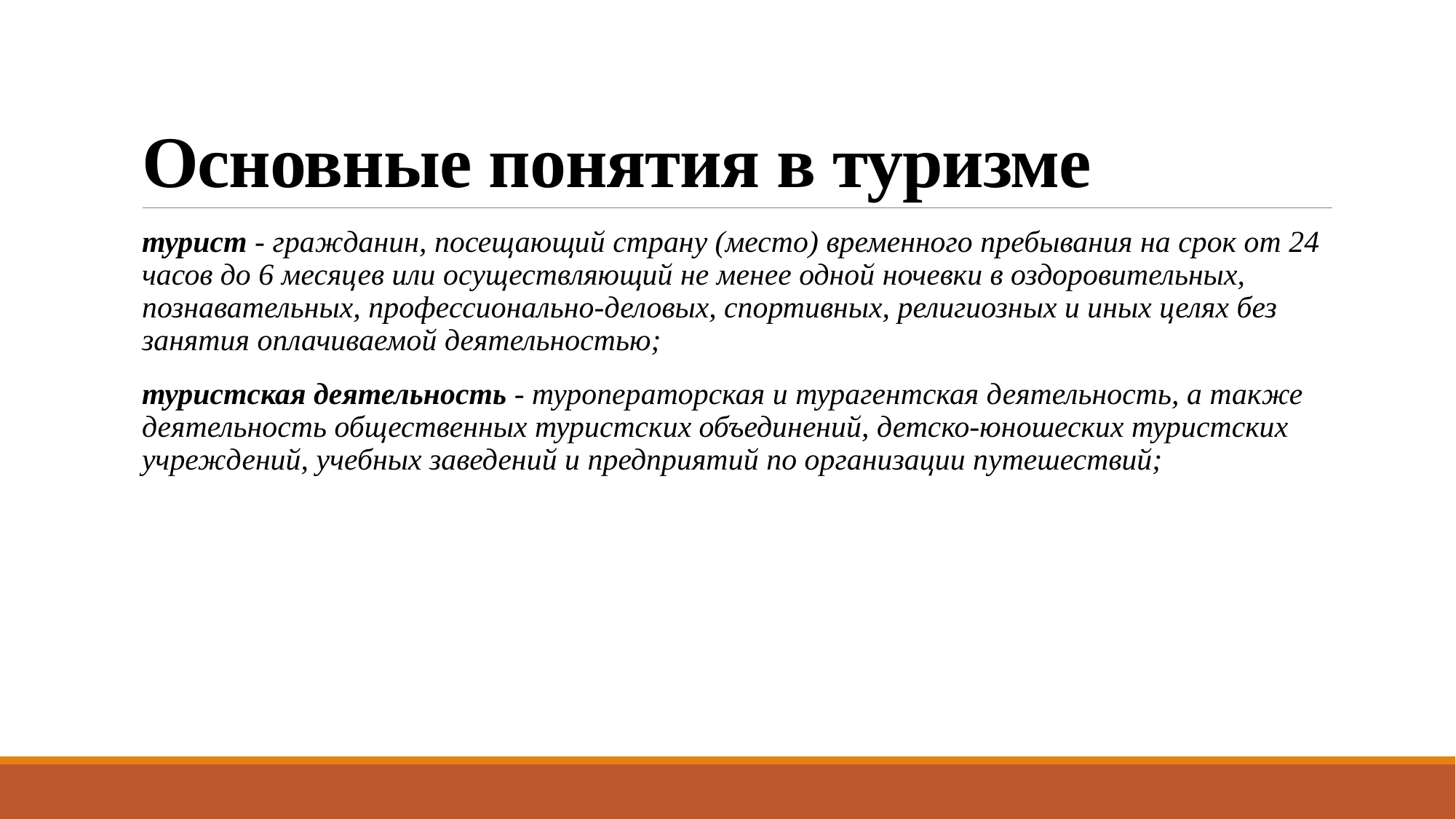

# Основные понятия в туризме
турист - гражданин, посещающий страну (место) временного пребывания на срок от 24 часов до 6 месяцев или осуществляющий не менее одной ночевки в оздоровительных, познавательных, профессионально-деловых, спортивных, религиозных и иных целях без занятия оплачиваемой деятельностью;
туристская деятельность - туроператорская и турагентская деятельность, а также деятельность общественных туристских объединений, детско-юношеских туристских учреждений, учебных заведений и предприятий по организации путешествий;